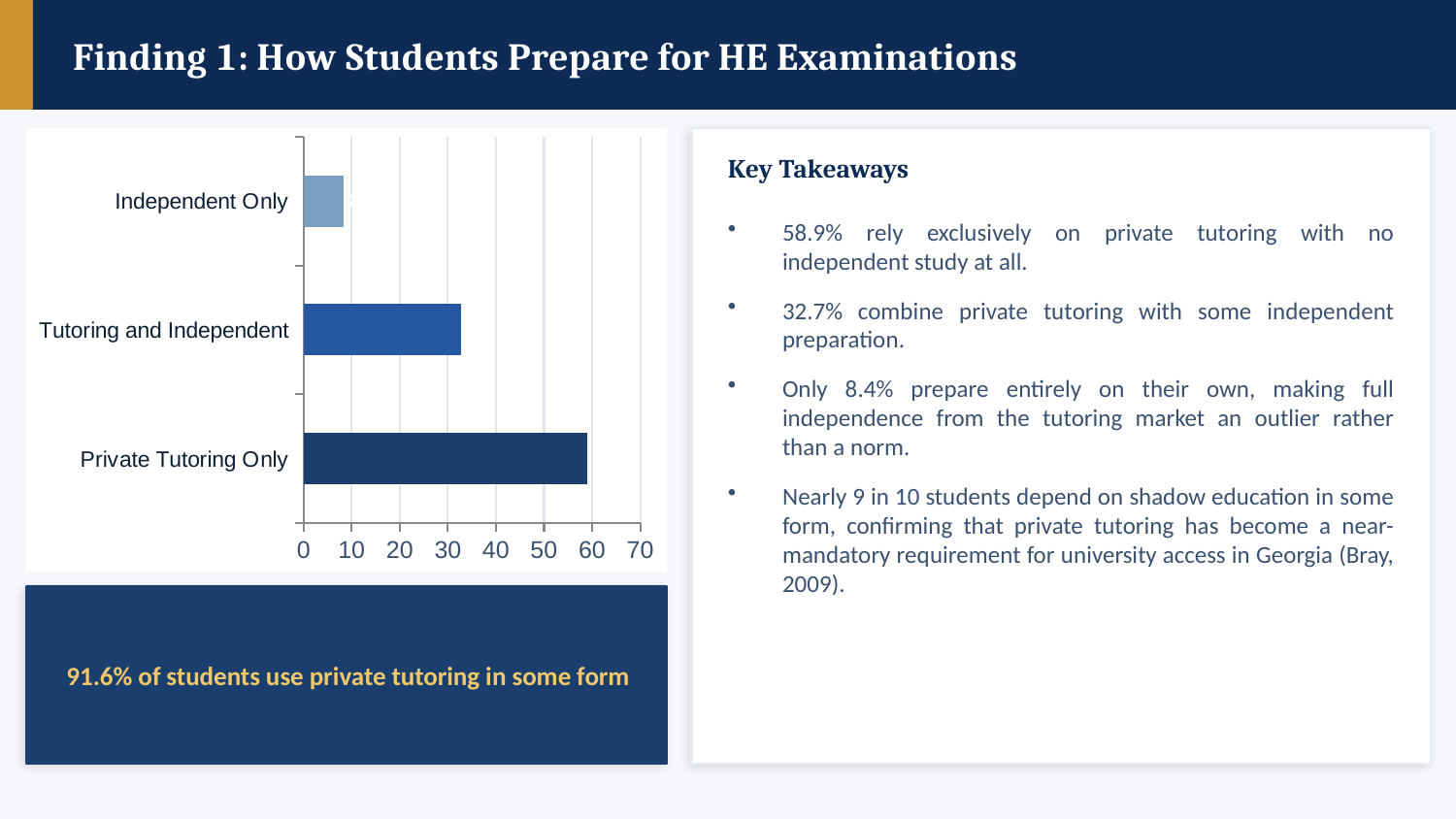

Finding 1: How Students Prepare for HE Examinations

### Chart

| Category | Students (%) |
|---|---|
| Private Tutoring Only | 58.9 |
| Tutoring and Independent | 32.7 |
| Independent Only | 8.4 |
Key Takeaways
58.9% rely exclusively on private tutoring with no independent study at all.
32.7% combine private tutoring with some independent preparation.
Only 8.4% prepare entirely on their own, making full independence from the tutoring market an outlier rather than a norm.
Nearly 9 in 10 students depend on shadow education in some form, confirming that private tutoring has become a near-mandatory requirement for university access in Georgia (Bray, 2009).

91.6% of students use private tutoring in some form